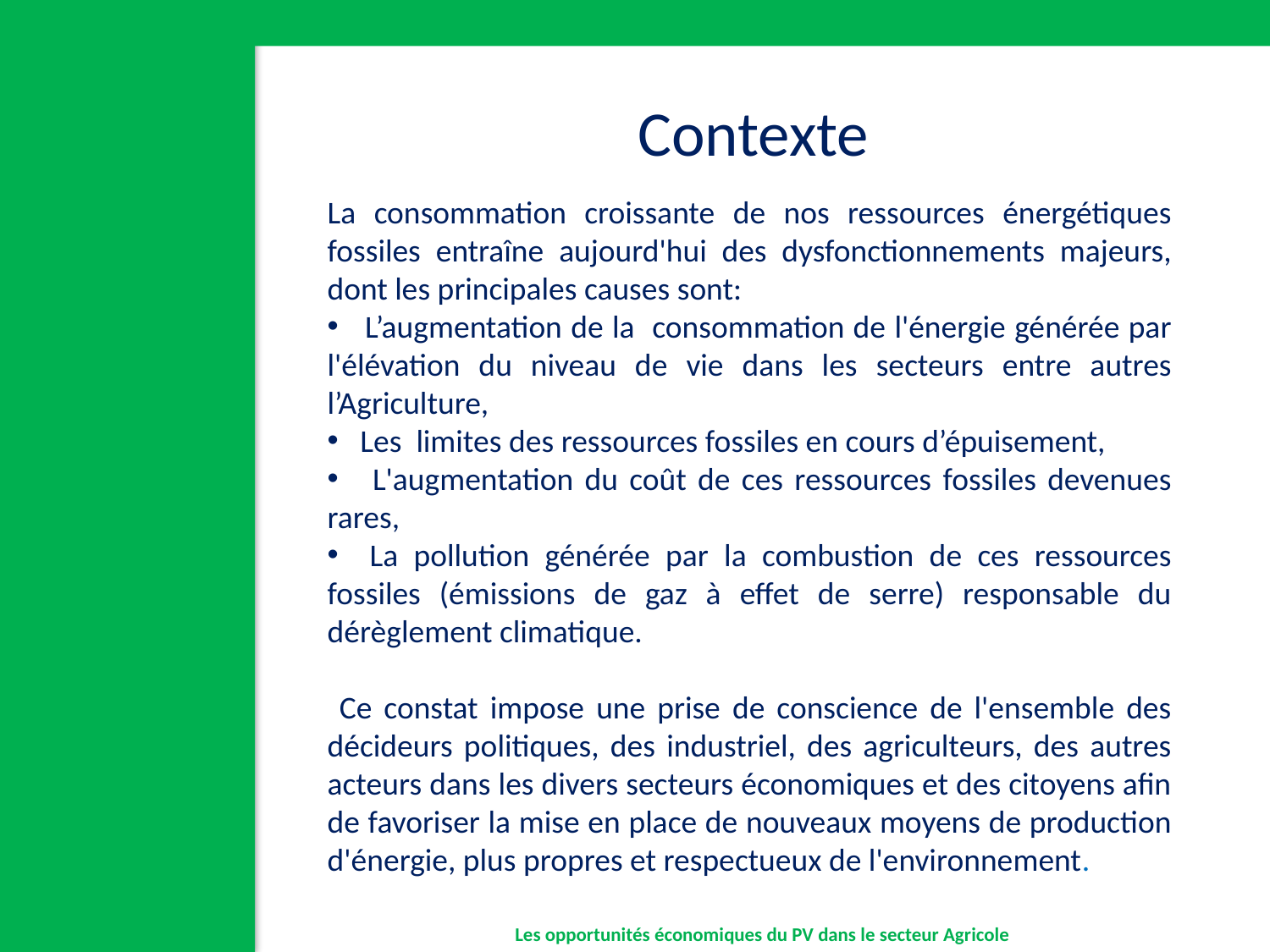

Contexte
La consommation croissante de nos ressources énergétiques fossiles entraîne aujourd'hui des dysfonctionnements majeurs, dont les principales causes sont:
   L’augmentation de la  consommation de l'énergie générée par l'élévation du niveau de vie dans les secteurs entre autres l’Agriculture,
   Les  limites des ressources fossiles en cours d’épuisement,
   L'augmentation du coût de ces ressources fossiles devenues rares,
  La pollution générée par la combustion de ces ressources fossiles (émissions de gaz à effet de serre) responsable du dérèglement climatique.

 Ce constat impose une prise de conscience de l'ensemble des décideurs politiques, des industriel, des agriculteurs, des autres acteurs dans les divers secteurs économiques et des citoyens afin de favoriser la mise en place de nouveaux moyens de production d'énergie, plus propres et respectueux de l'environnement.